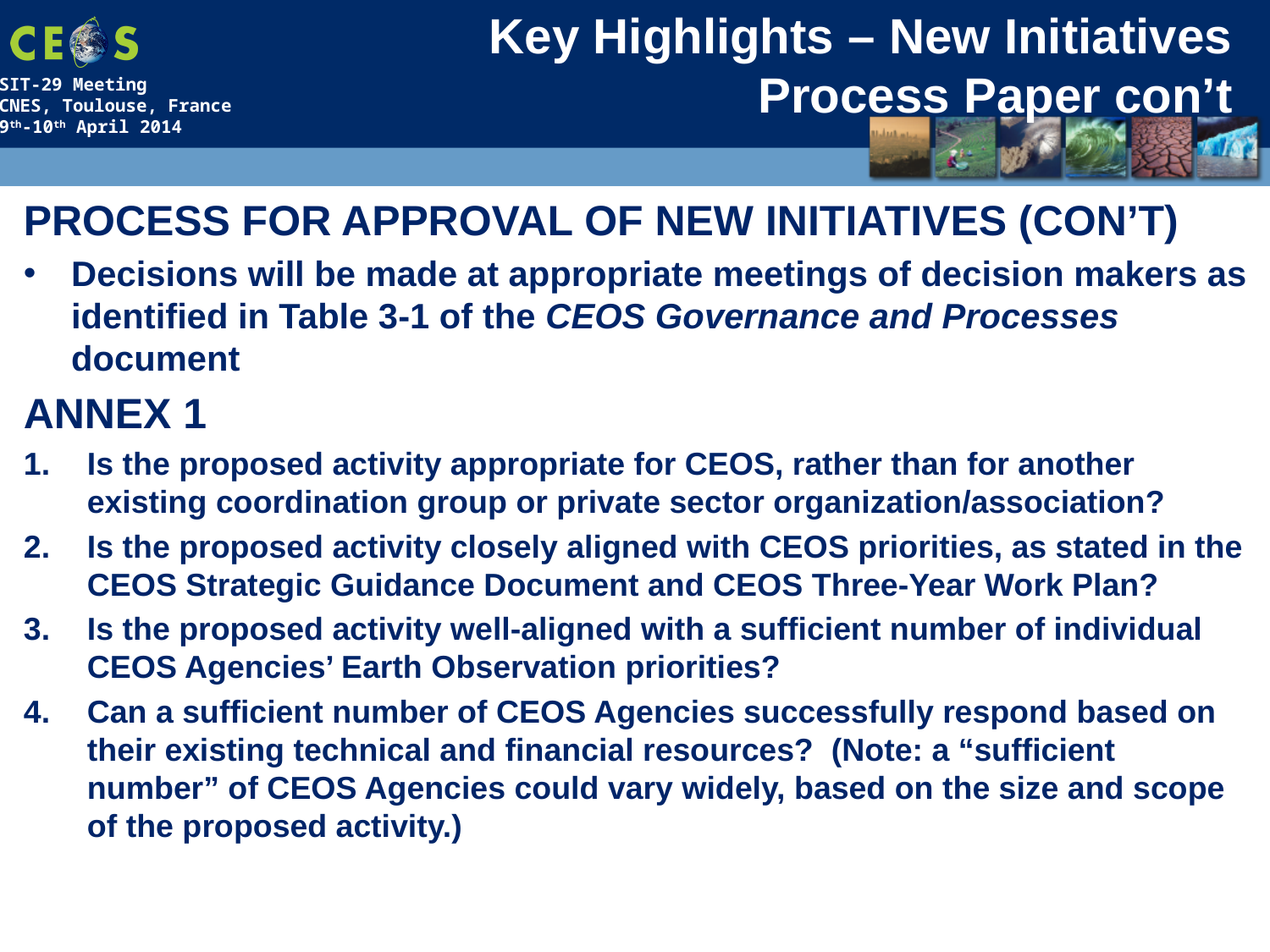

# Key Highlights – New Initiatives Process Paper con’t
Process for Approval of New Initiatives (con’t)
Decisions will be made at appropriate meetings of decision makers as identified in Table 3-1 of the CEOS Governance and Processes document
Annex 1
Is the proposed activity appropriate for CEOS, rather than for another existing coordination group or private sector organization/association?
Is the proposed activity closely aligned with CEOS priorities, as stated in the CEOS Strategic Guidance Document and CEOS Three-Year Work Plan?
Is the proposed activity well-aligned with a sufficient number of individual CEOS Agencies’ Earth Observation priorities?
Can a sufficient number of CEOS Agencies successfully respond based on their existing technical and financial resources?  (Note: a “sufficient number” of CEOS Agencies could vary widely, based on the size and scope of the proposed activity.)